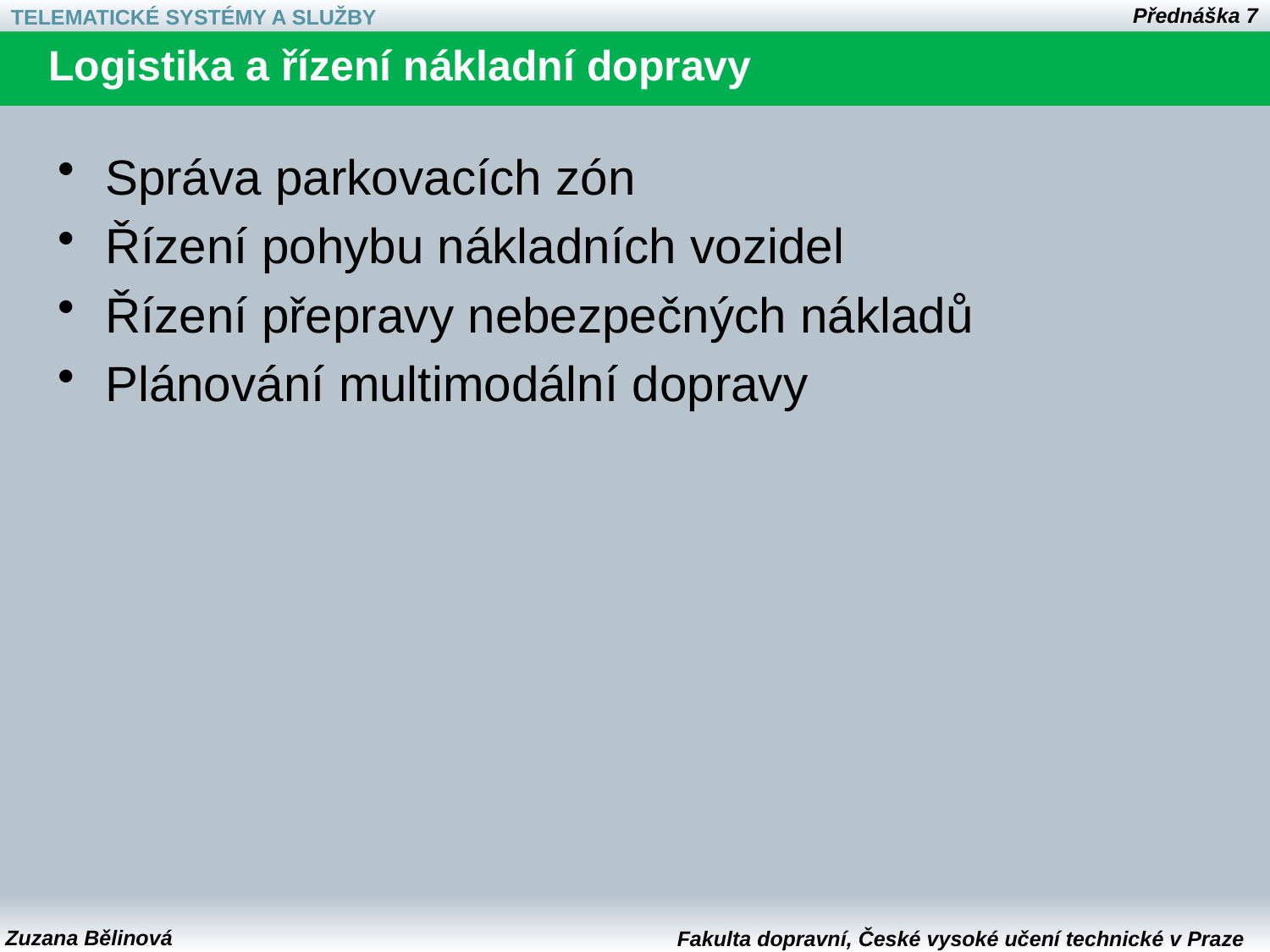

# Logistika a řízení nákladní dopravy
Správa parkovacích zón
Řízení pohybu nákladních vozidel
Řízení přepravy nebezpečných nákladů
Plánování multimodální dopravy